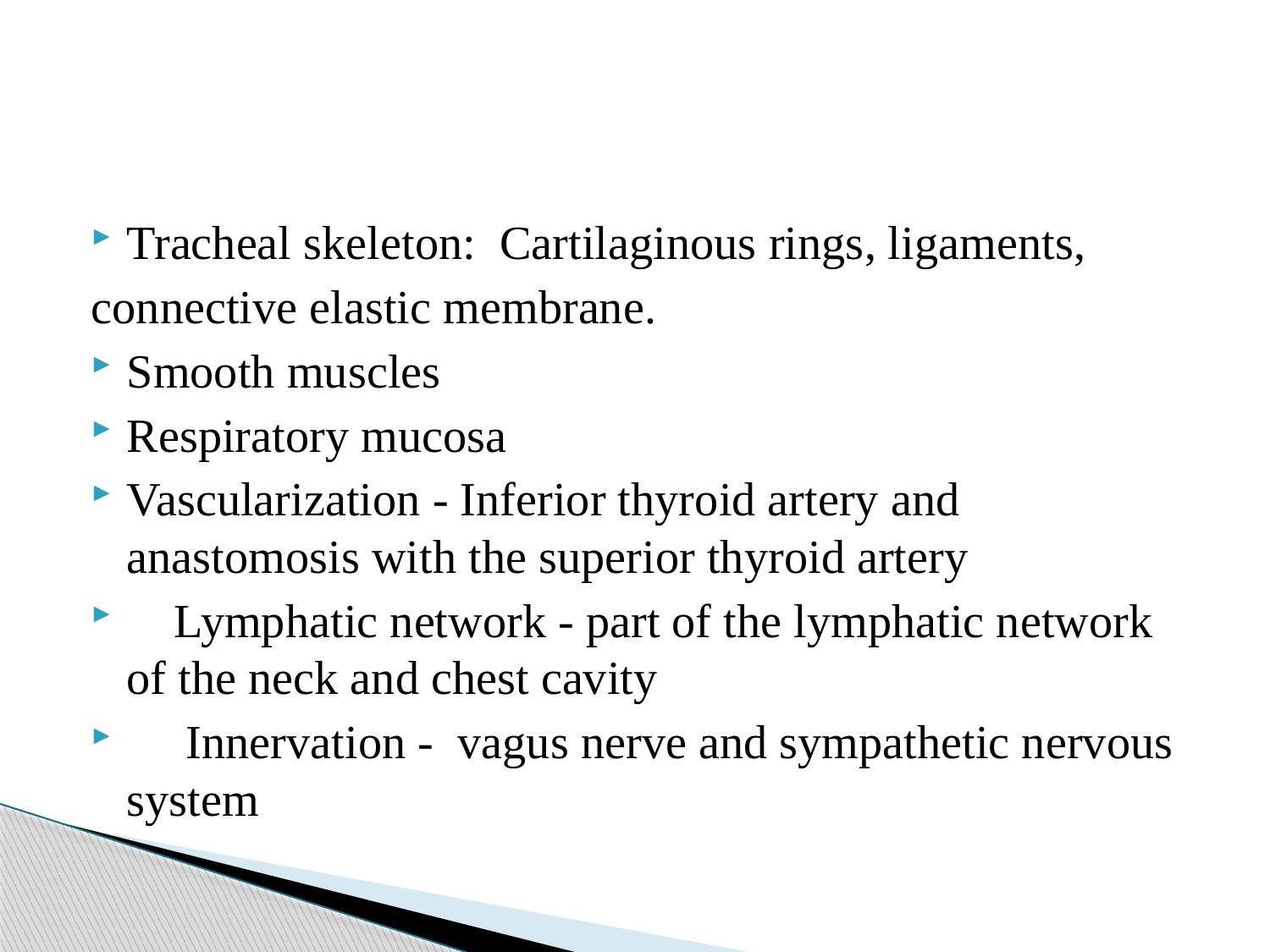

#
Tracheal skeleton:  Cartilaginous rings, ligaments,
connective elastic membrane.
Smooth muscles
Respiratory mucosa
Vascularization - Inferior thyroid artery and anastomosis with the superior thyroid artery
    Lymphatic network - part of the lymphatic network of the neck and chest cavity
     Innervation -  vagus nerve and sympathetic nervous system